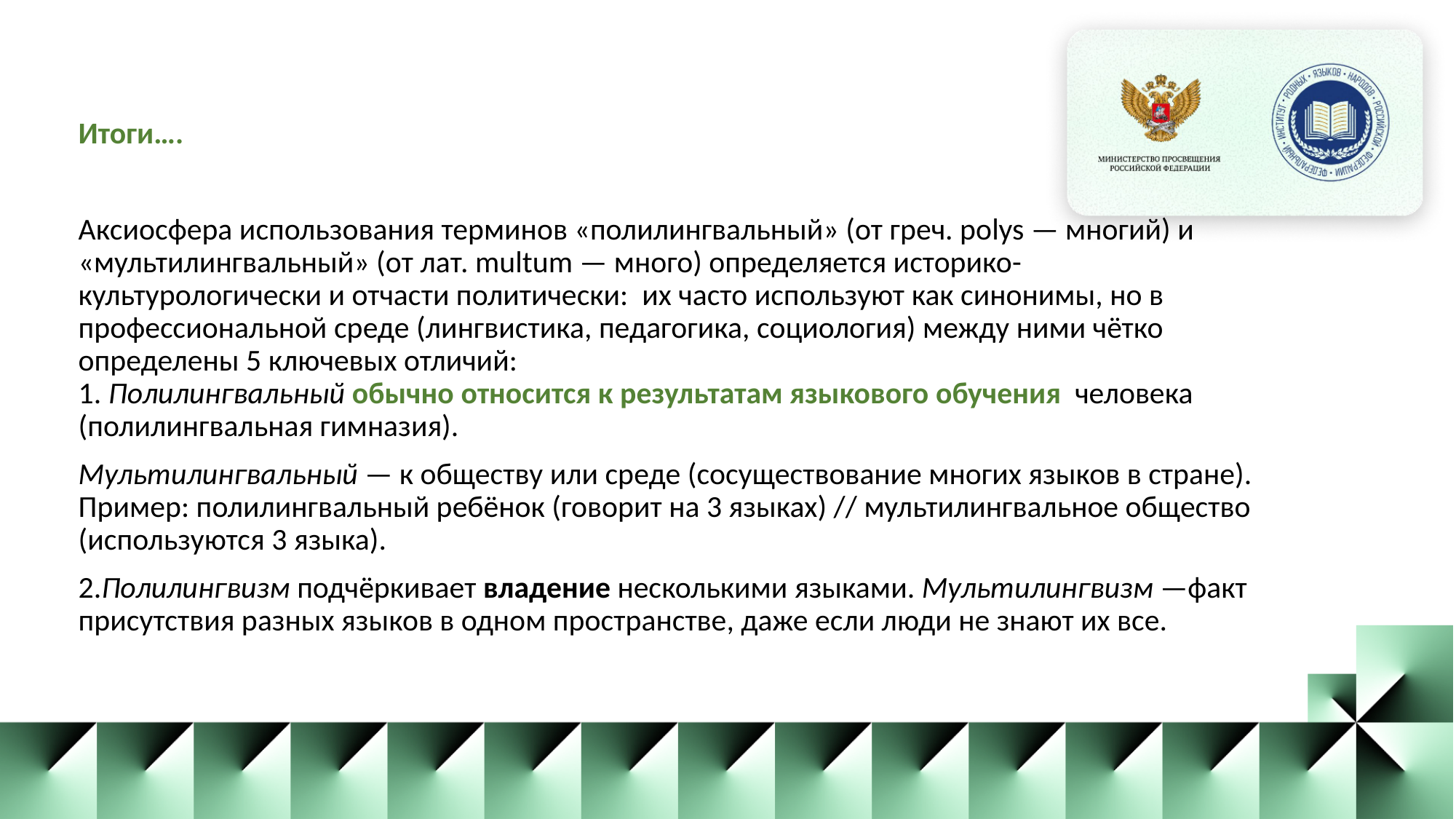

Итоги….

Аксиосфера использования терминов «полилингвальный» (от греч. polys — многий) и «мультилингвальный» (от лат. multum — много) определяется историко-культурологически и отчасти политически:  их часто используют как синонимы, но в профессиональной среде (лингвистика, педагогика, социология) между ними чётко определены 5 ключевых отличий:
1. Полилингвальный обычно относится к результатам языкового обучения  человека (полилингвальная гимназия).
Мультилингвальный — к обществу или среде (сосуществование многих языков в стране).
Пример: полилингвальный ребёнок (говорит на 3 языках) // мультилингвальное общество (используются 3 языка).
2.Полилингвизм подчёркивает владение несколькими языками. Мультилингвизм —факт присутствия разных языков в одном пространстве, даже если люди не знают их все.